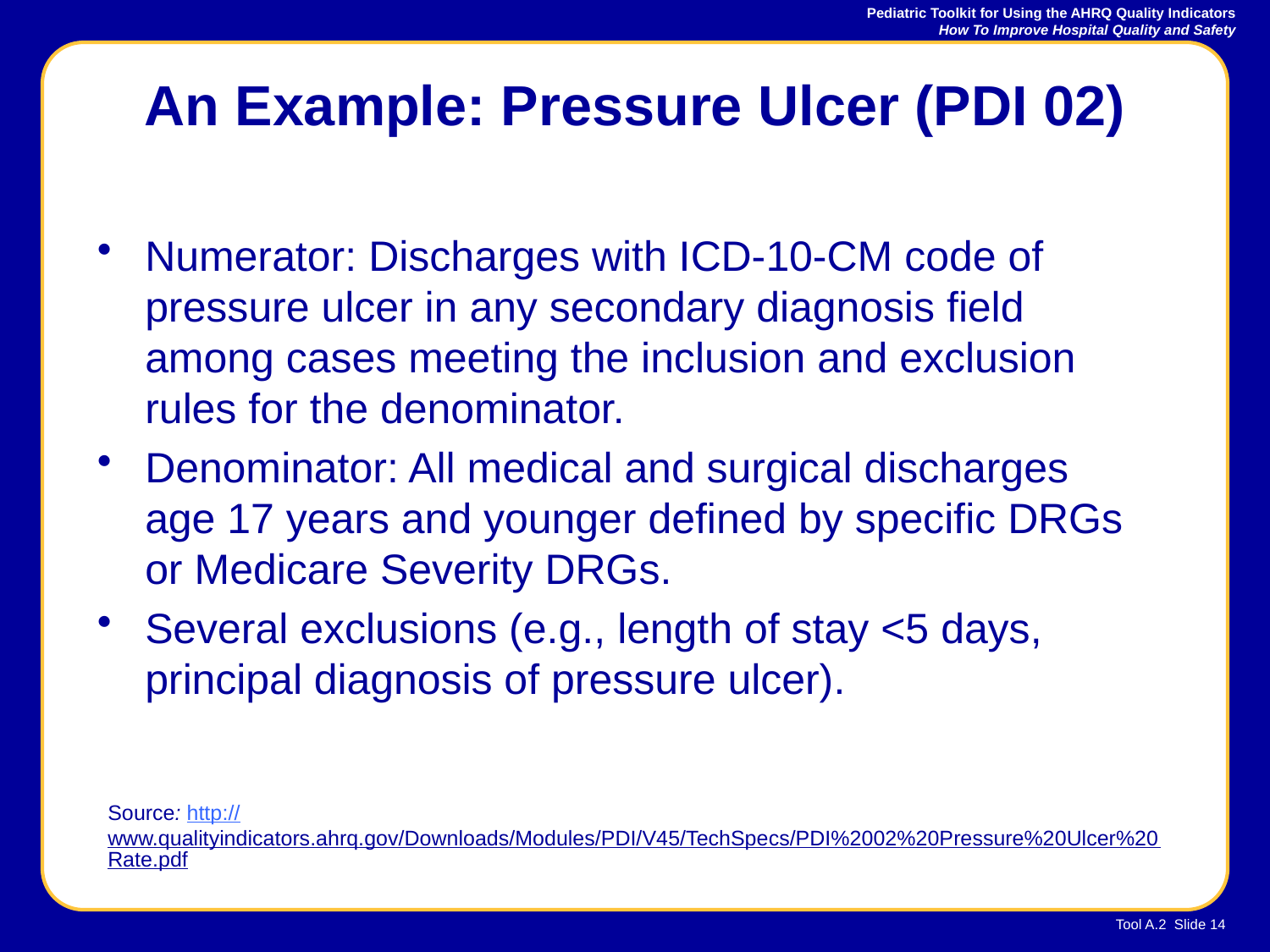

# An Example: Pressure Ulcer (PDI 02)
Numerator: Discharges with ICD-10-CM code of pressure ulcer in any secondary diagnosis field among cases meeting the inclusion and exclusion rules for the denominator.
Denominator: All medical and surgical discharges age 17 years and younger defined by specific DRGs or Medicare Severity DRGs.
Several exclusions (e.g., length of stay <5 days, principal diagnosis of pressure ulcer).

Source: http://www.qualityindicators.ahrq.gov/Downloads/Modules/PDI/V45/TechSpecs/PDI%2002%20Pressure%20Ulcer%20Rate.pdf